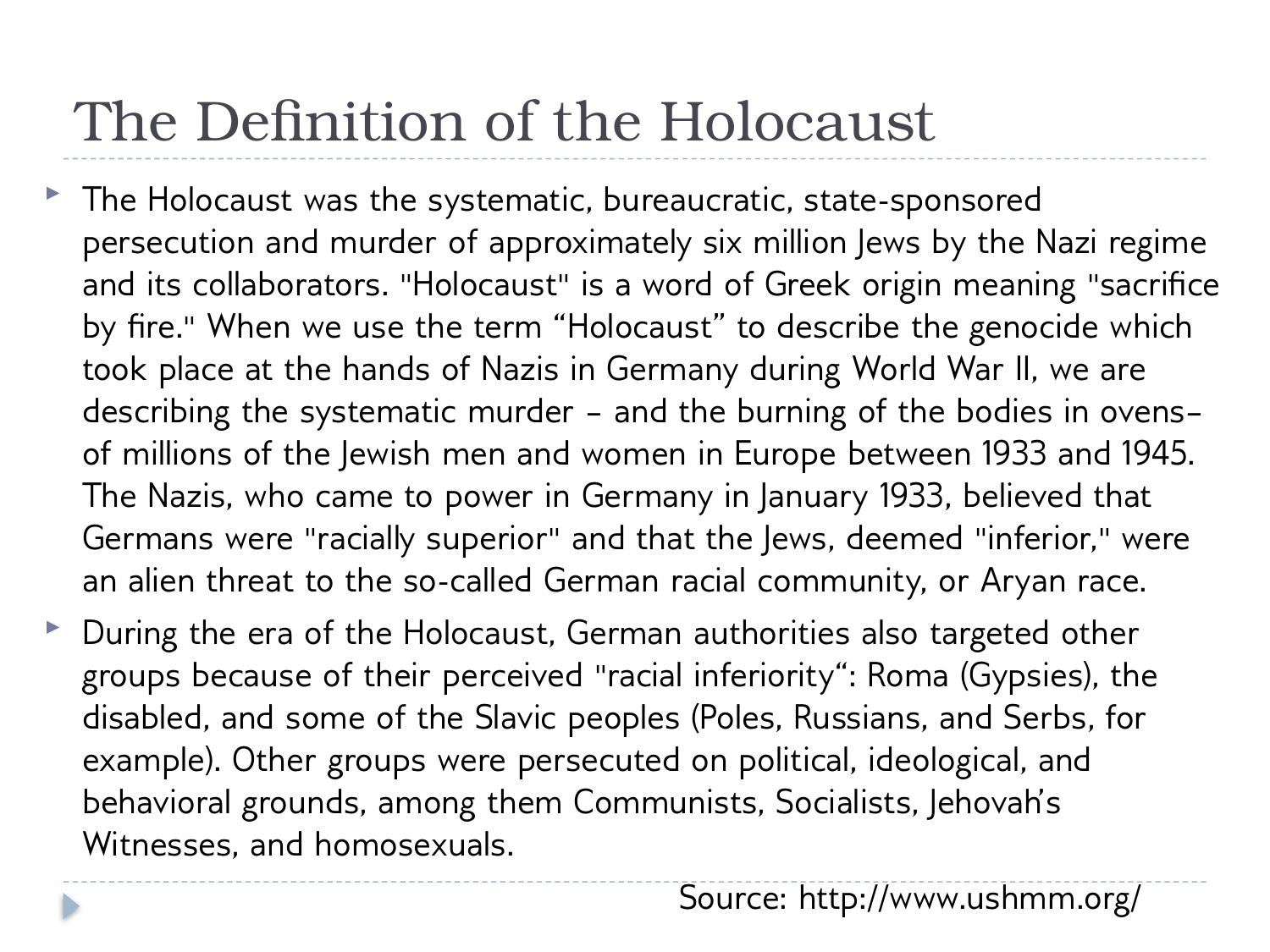

# The Definition of the Holocaust
The Holocaust was the systematic, bureaucratic, state-sponsored persecution and murder of approximately six million Jews by the Nazi regime and its collaborators. "Holocaust" is a word of Greek origin meaning "sacrifice by fire." When we use the term “Holocaust” to describe the genocide which took place at the hands of Nazis in Germany during World War II, we are describing the systematic murder – and the burning of the bodies in ovens– of millions of the Jewish men and women in Europe between 1933 and 1945.  The Nazis, who came to power in Germany in January 1933, believed that Germans were "racially superior" and that the Jews, deemed "inferior," were an alien threat to the so-called German racial community, or Aryan race.
During the era of the Holocaust, German authorities also targeted other groups because of their perceived "racial inferiority“: Roma (Gypsies), the disabled, and some of the Slavic peoples (Poles, Russians, and Serbs, for example). Other groups were persecuted on political, ideological, and behavioral grounds, among them Communists, Socialists, Jehovah’s Witnesses, and homosexuals.
					Source: http://www.ushmm.org/